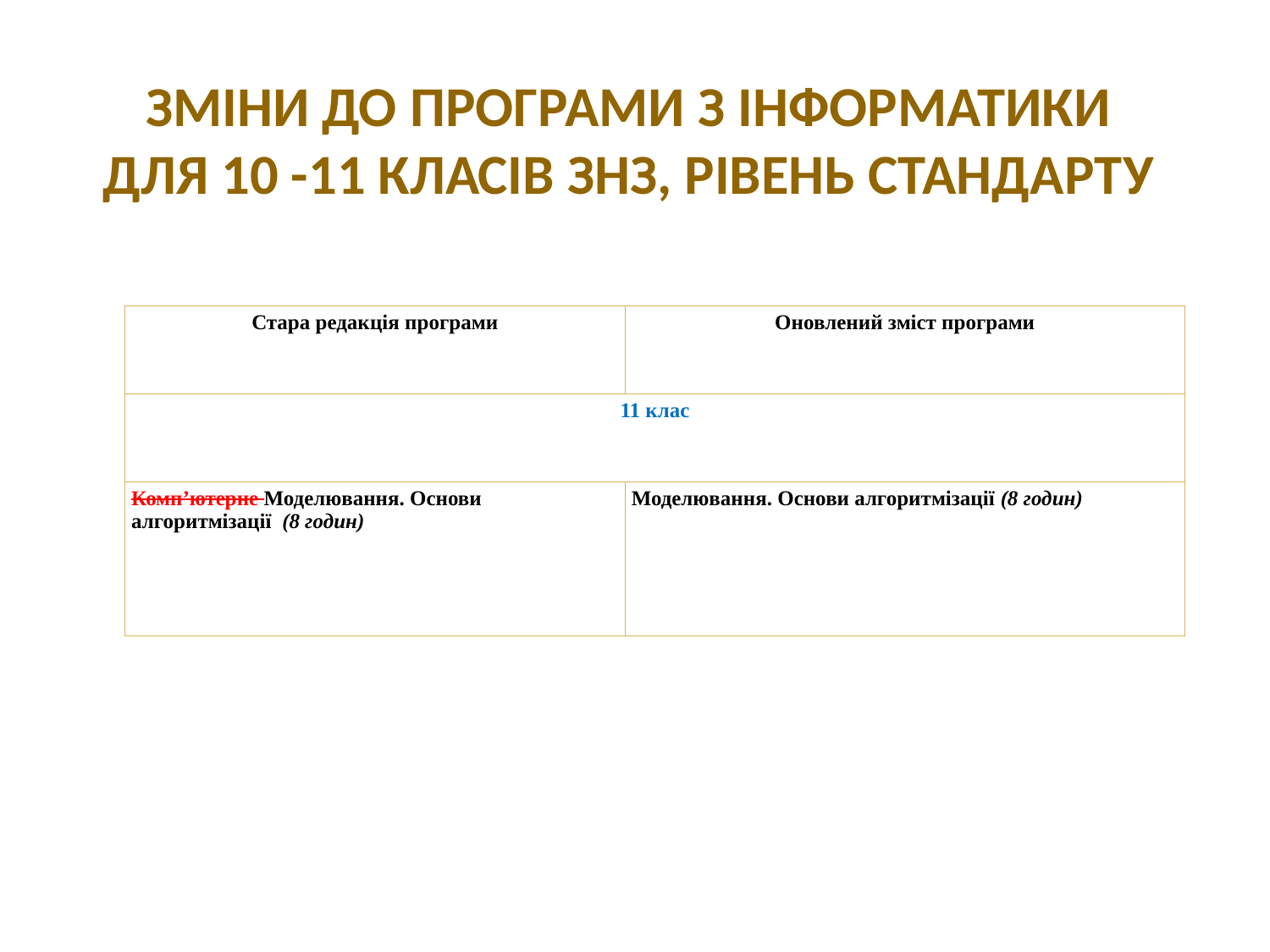

ЗМІНИ ДО ПРОГРАМИ З ІНФОРМАТИКИ
ДЛЯ 10 -11 КЛАСІВ ЗНЗ, РІВЕНЬ СТАНДАРТУ
| Стара редакція програми | Оновлений зміст програми |
| --- | --- |
| 11 клас |  |
| Комп’ютерне Моделювання. Основи алгоритмізації  (8 годин) | Моделювання. Основи алгоритмізації (8 годин) |